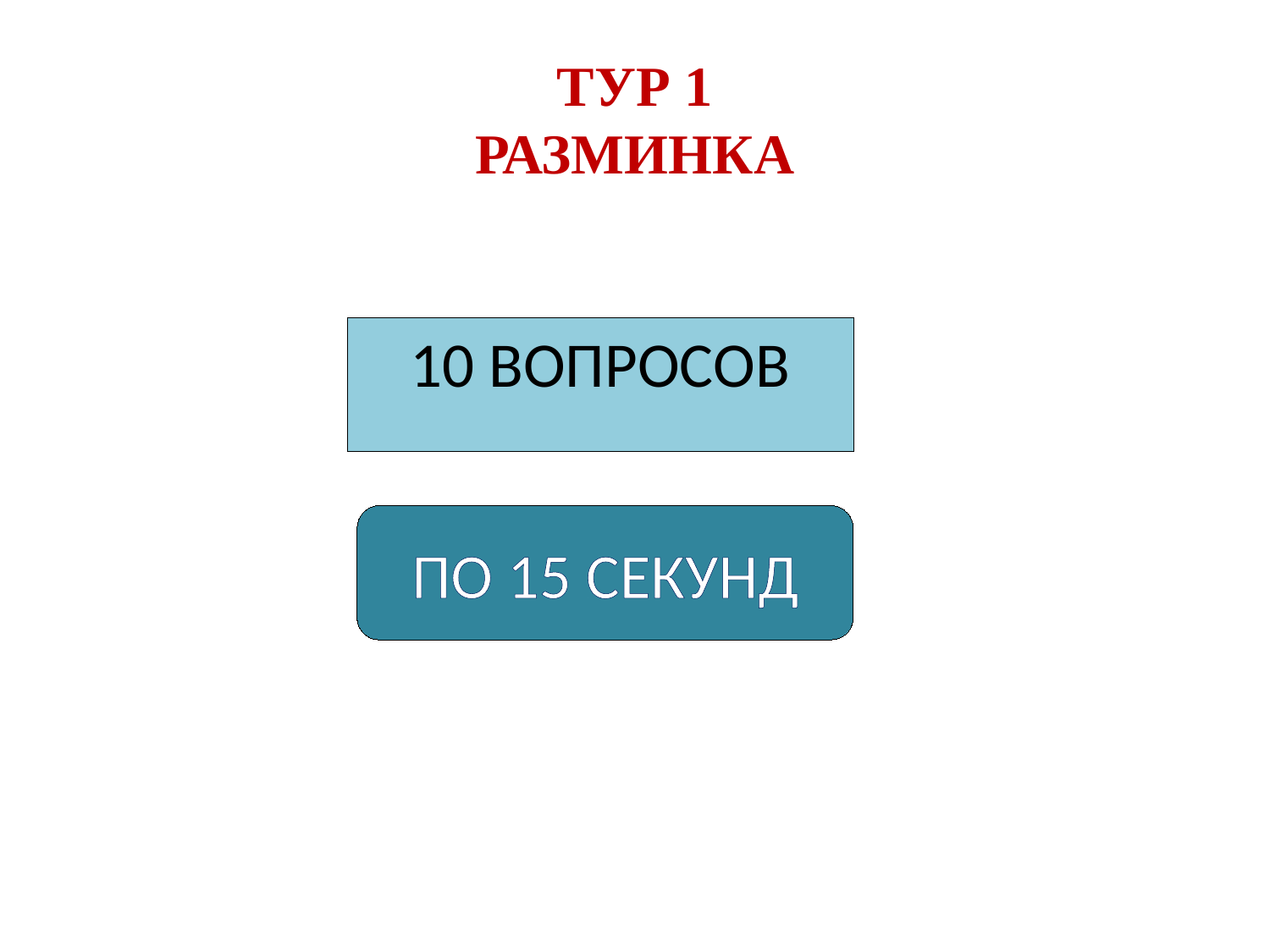

# ТУР 1 РАЗМИНКА
10 ВОПРОСОВ
ПО 15 СЕКУНД